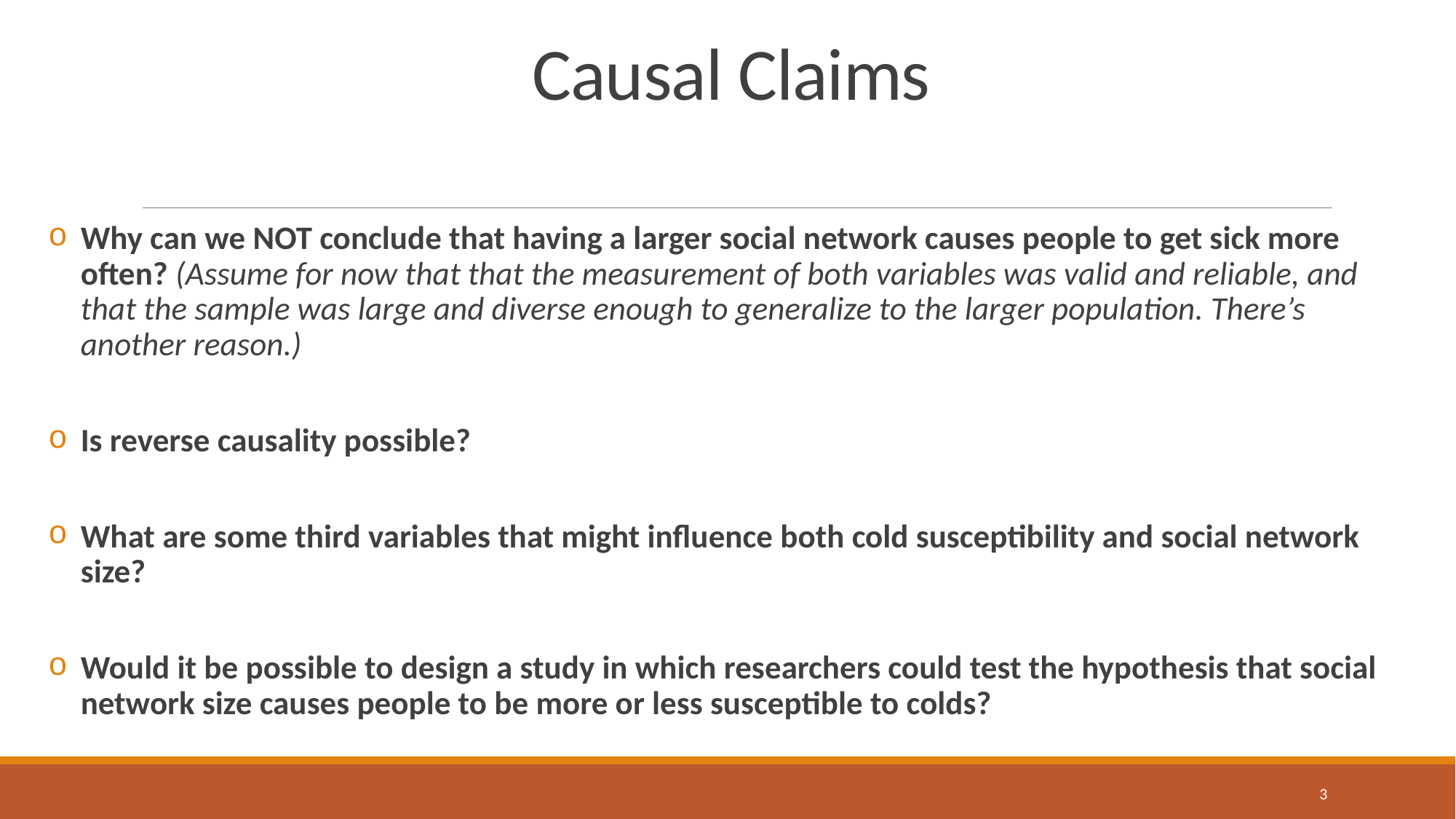

# Causal Claims
Why can we NOT conclude that having a larger social network causes people to get sick more often? (Assume for now that that the measurement of both variables was valid and reliable, and that the sample was large and diverse enough to generalize to the larger population. There’s another reason.)

Is reverse causality possible?

What are some third variables that might influence both cold susceptibility and social network size?

Would it be possible to design a study in which researchers could test the hypothesis that social network size causes people to be more or less susceptible to colds?
3